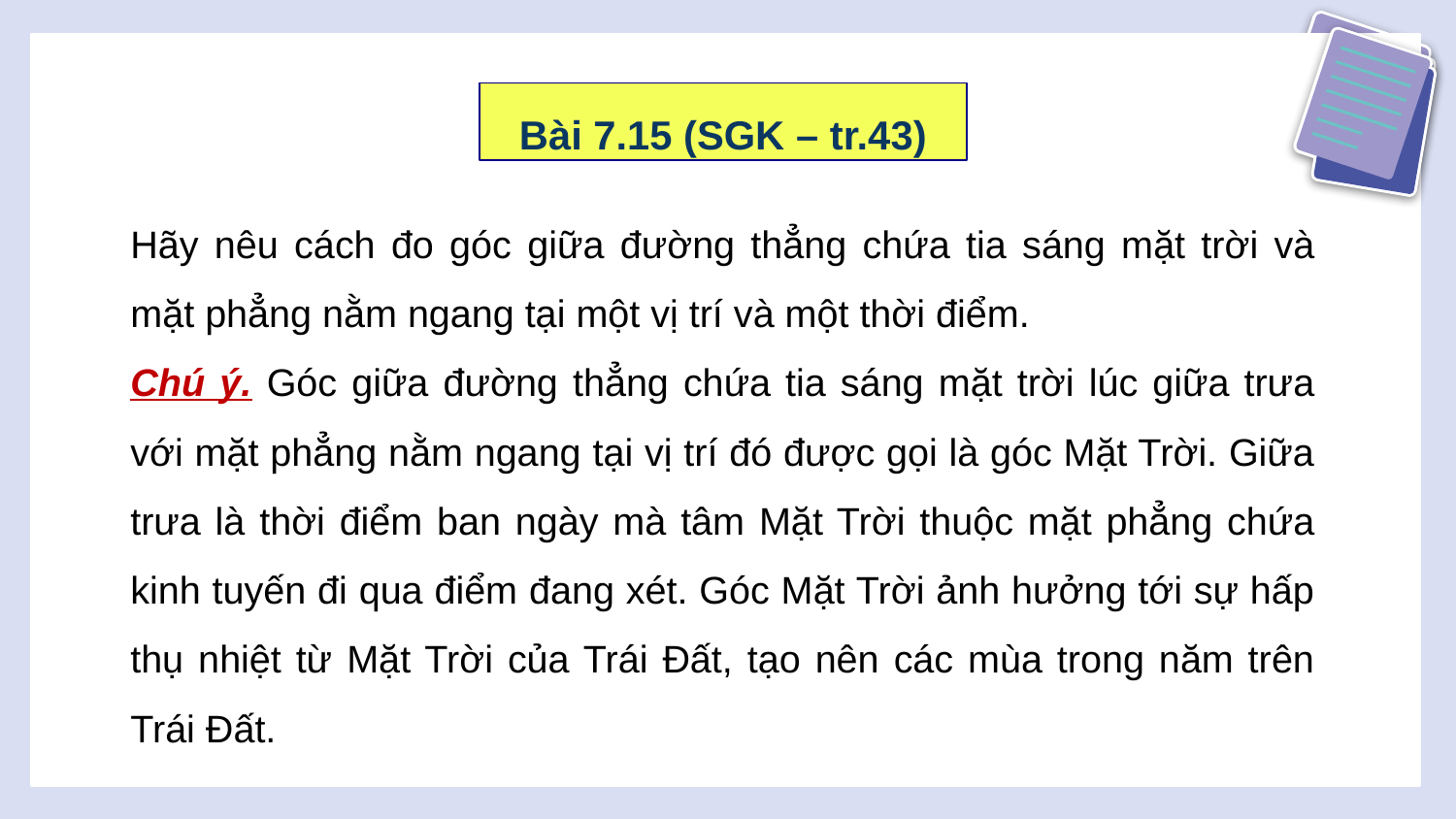

Bài 7.15 (SGK – tr.43)
Hãy nêu cách đo góc giữa đường thẳng chứa tia sáng mặt trời và mặt phẳng nằm ngang tại một vị trí và một thời điểm.
Chú ý. Góc giữa đường thẳng chứa tia sáng mặt trời lúc giữa trưa với mặt phẳng nằm ngang tại vị trí đó được gọi là góc Mặt Trời. Giữa trưa là thời điểm ban ngày mà tâm Mặt Trời thuộc mặt phẳng chứa kinh tuyến đi qua điểm đang xét. Góc Mặt Trời ảnh hưởng tới sự hấp thụ nhiệt từ Mặt Trời của Trái Đất, tạo nên các mùa trong năm trên Trái Đất.